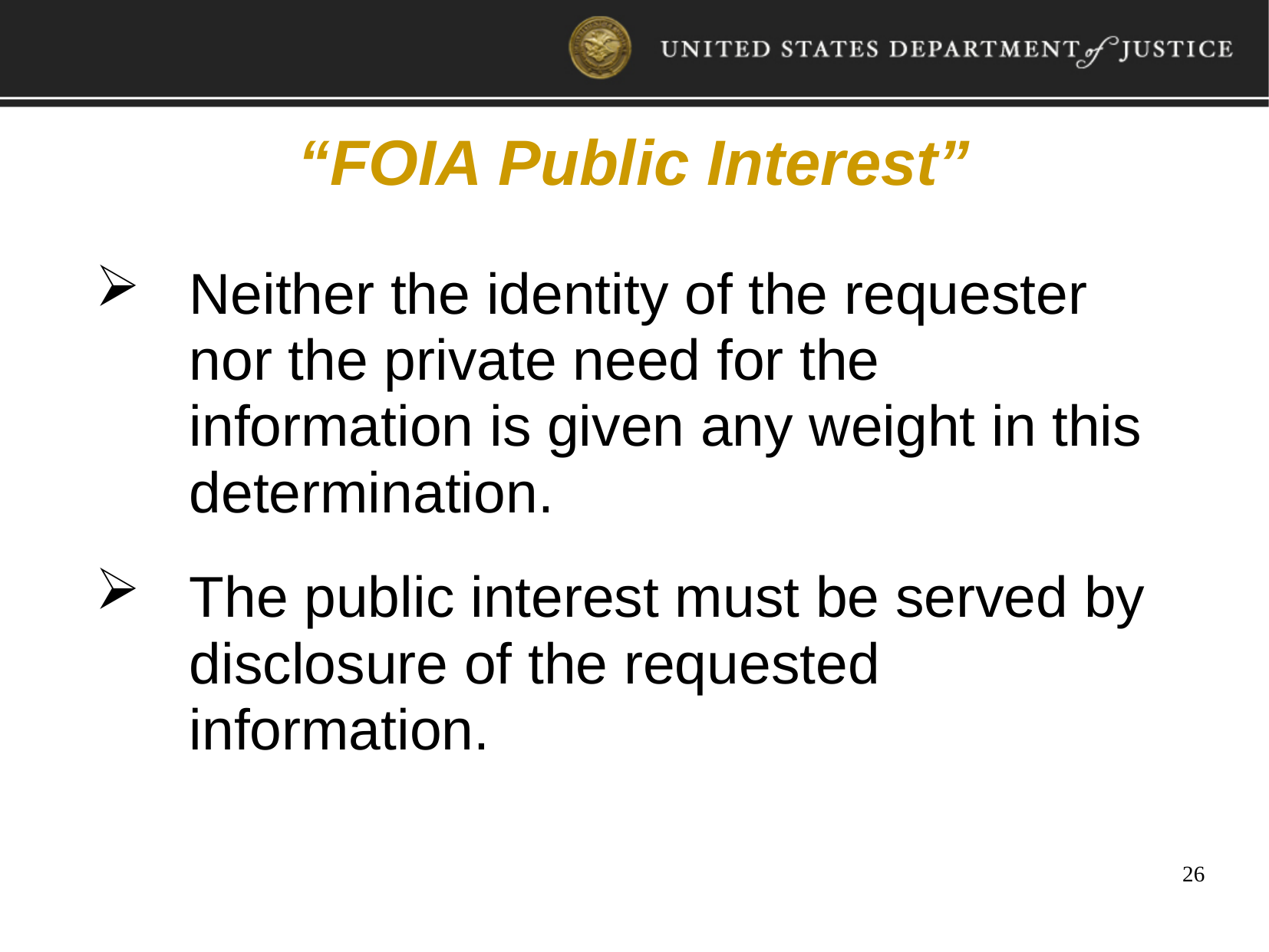

“FOIA Public Interest”
Neither the identity of the requester nor the private need for the information is given any weight in this determination.
The public interest must be served by disclosure of the requested information.
26